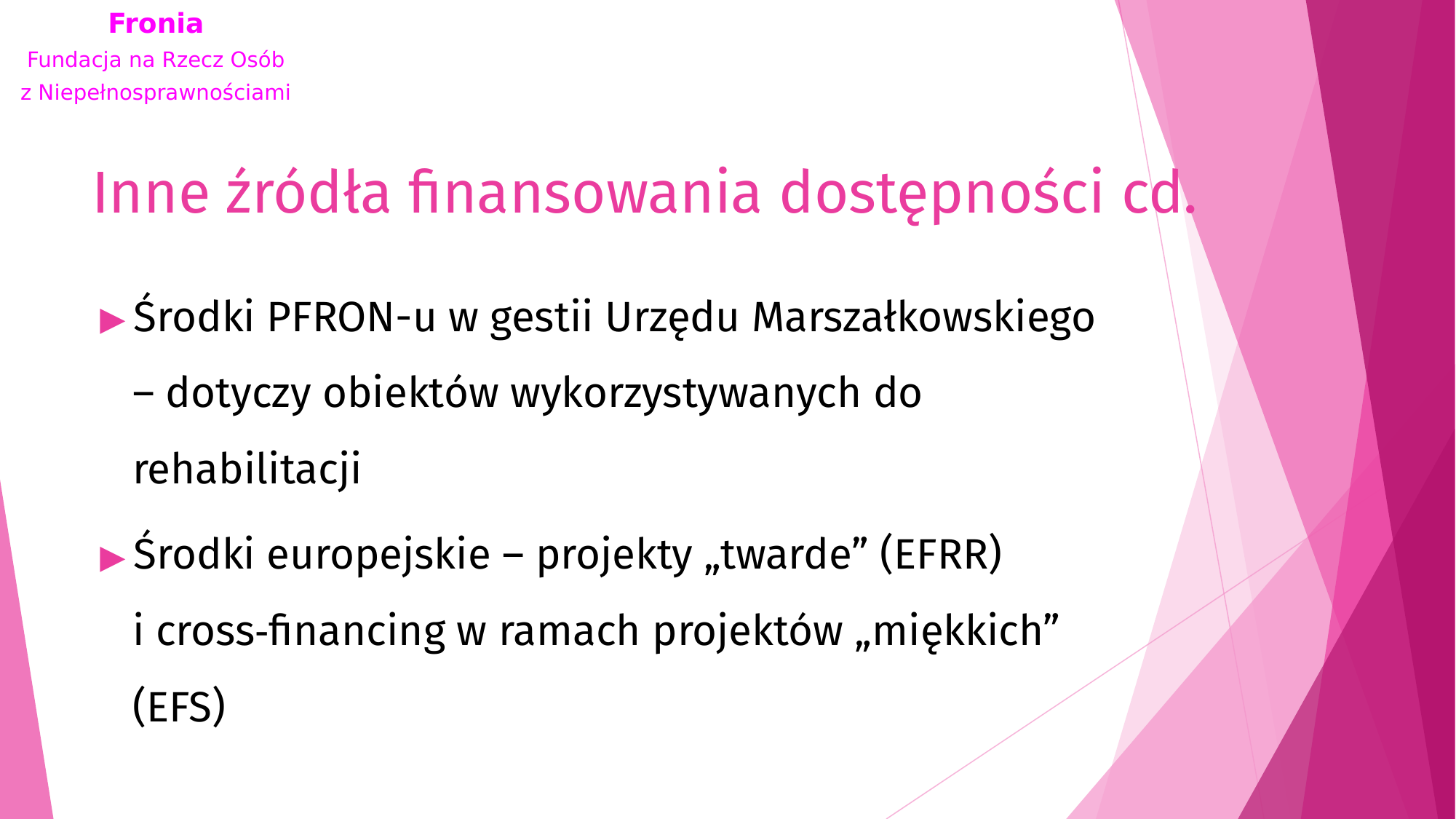

# Inne źródła finansowania dostępności cd.
Środki PFRON-u w gestii Urzędu Marszałkowskiego
– dotyczy obiektów wykorzystywanych do rehabilitacji
Środki europejskie – projekty „twarde” (EFRR) i cross‑financing w ramach projektów „miękkich” (EFS)